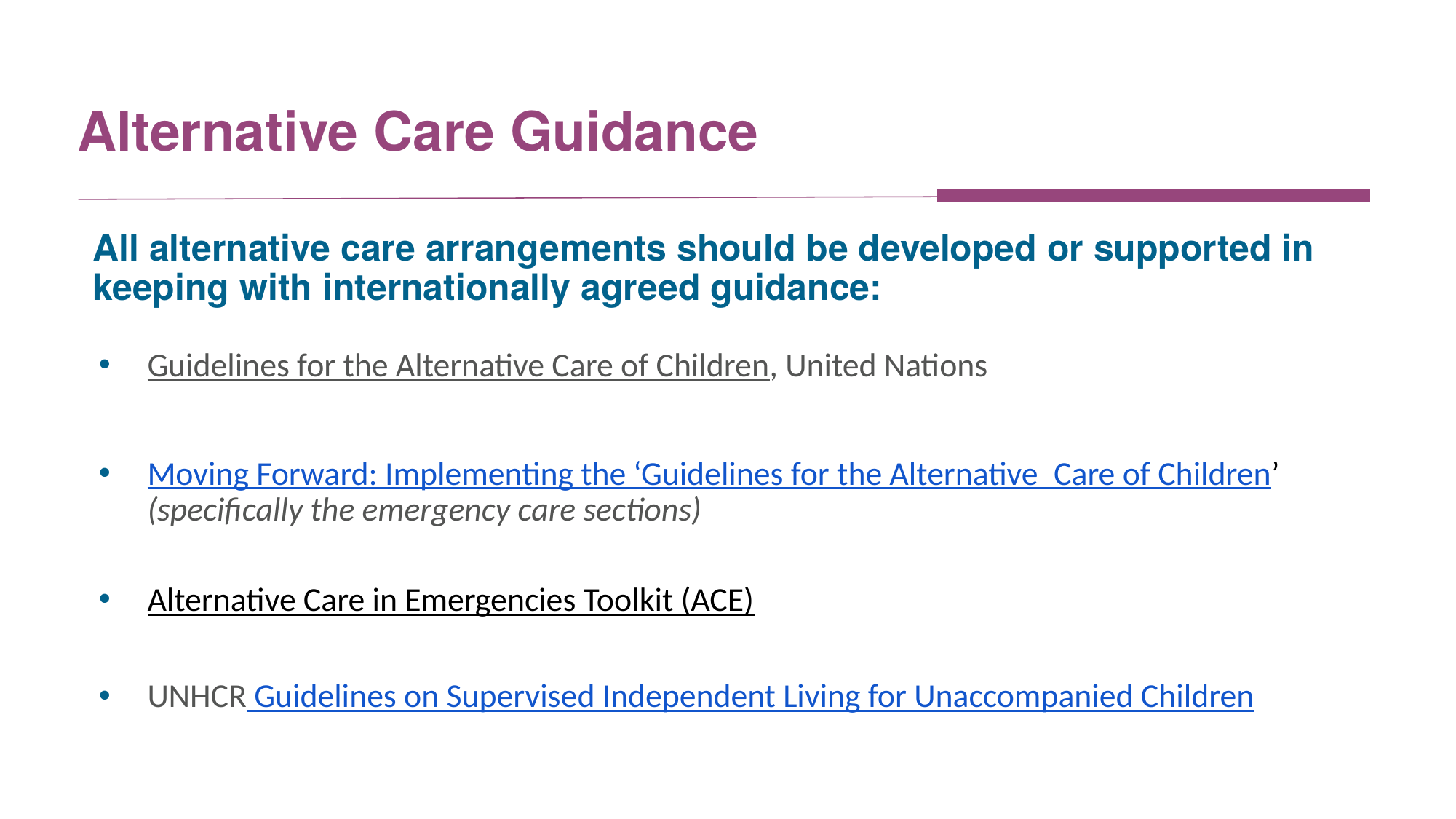

# Alternative Care Guidance
All alternative care arrangements should be developed or supported in  keeping with internationally agreed guidance:

Guidelines for the Alternative Care of Children, United Nations

Moving Forward: Implementing the ‘Guidelines for the Alternative  Care of Children’ (specifically the emergency care sections)
Alternative Care in Emergencies Toolkit (ACE)
UNHCR Guidelines on Supervised Independent Living for Unaccompanied Children